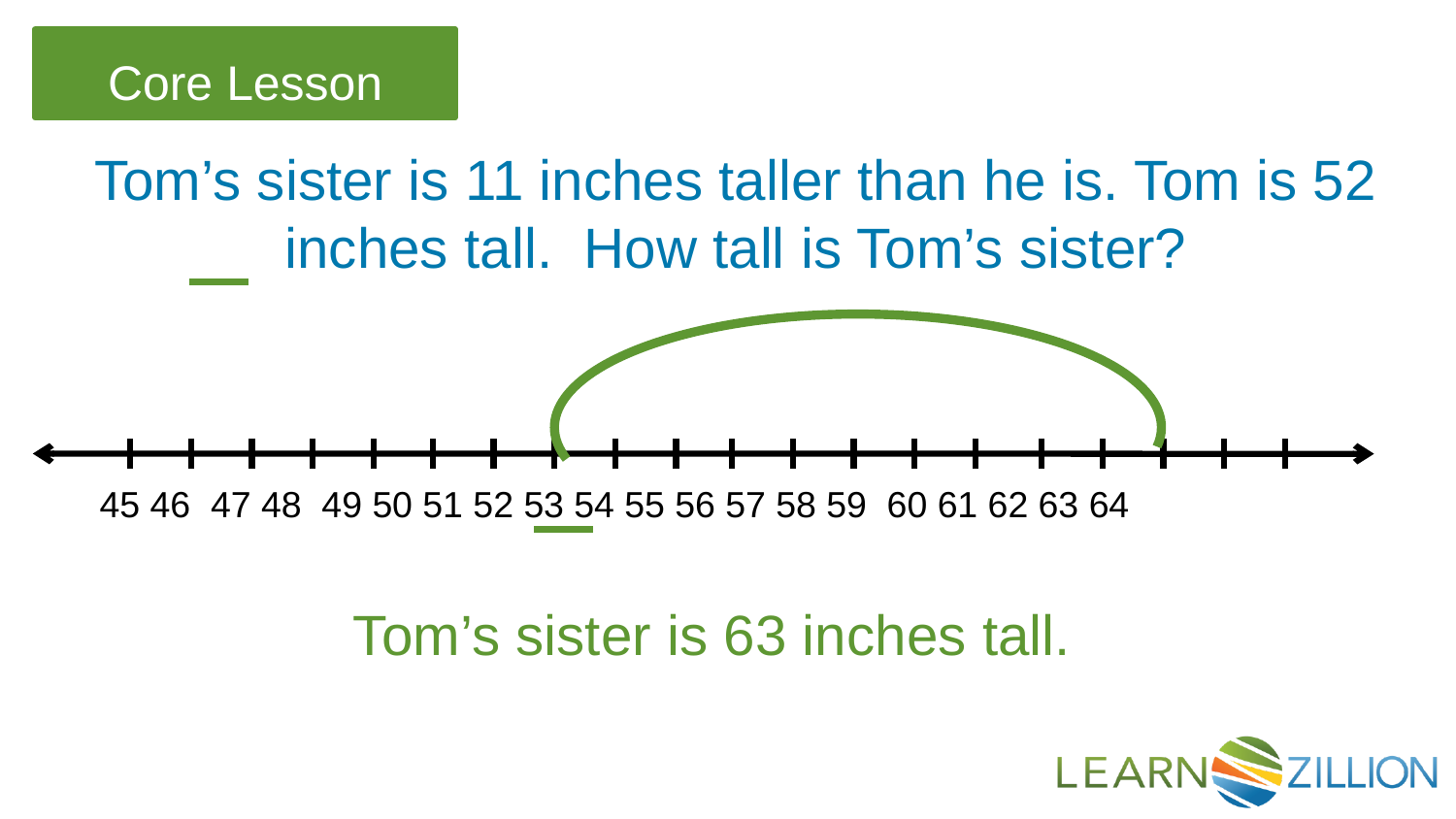

Tom’s sister is 11 inches taller than he is. Tom is 52 inches tall.  How tall is Tom’s sister?

   45 46  47 48  49 50 51 52 53 54 55 56 57 58 59  60 61 62 63 64
Tom’s sister is 63 inches tall.